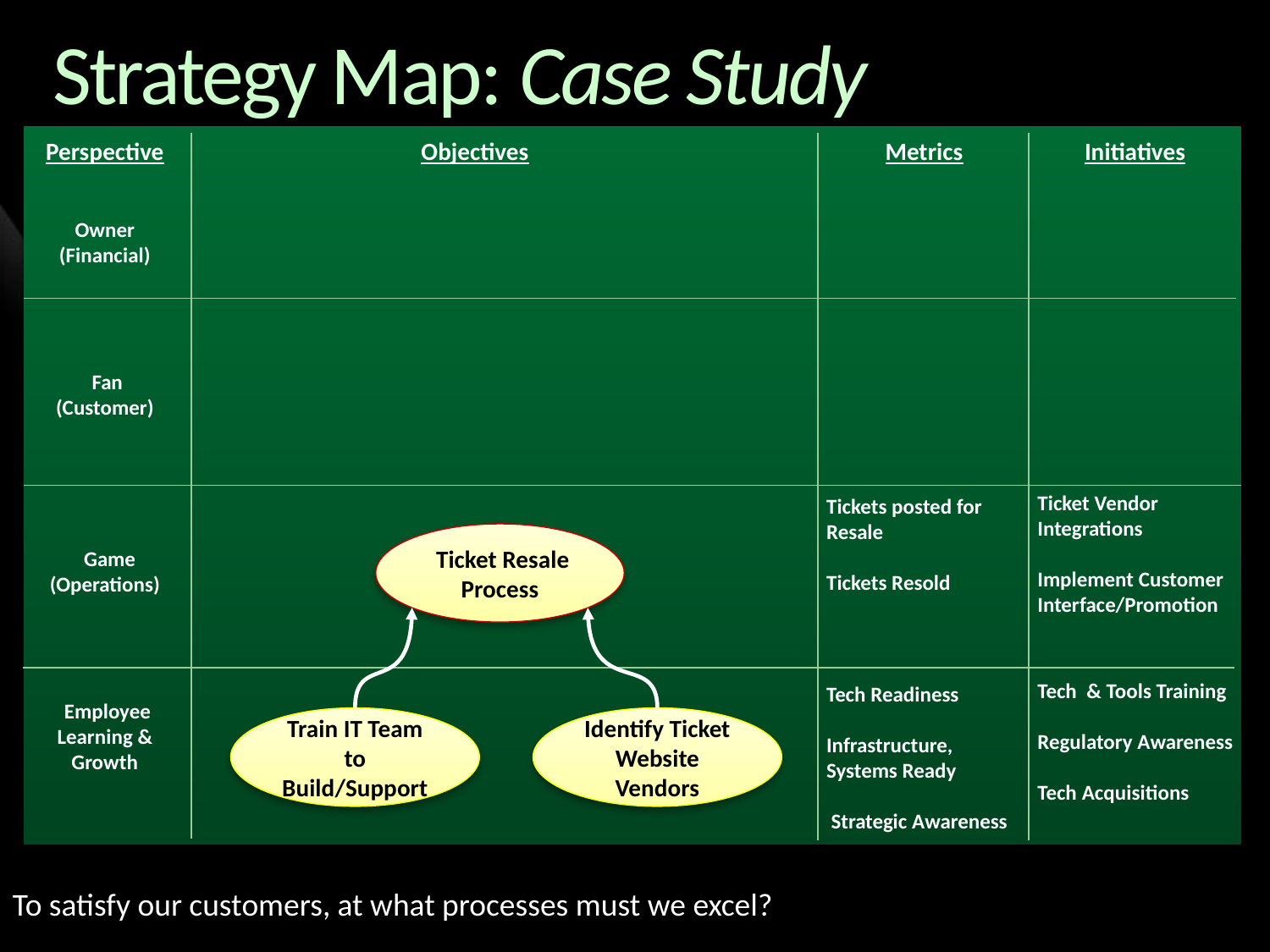

# Strategy Map: Case Study

Perspective

Owner (Financial)

 Fan (Customer)

  Game (Operations)

 Employee Learning & Growth
Objectives
Metrics
Initiatives
Ticket Vendor Integrations

Implement Customer Interface/Promotion
Tickets posted for Resale

Tickets Resold
 Ticket Resale Process
Tech  & Tools Training

Regulatory Awareness

Tech Acquisitions
Tech Readiness

Infrastructure, Systems Ready

 Strategic Awareness
Train IT Team to Build/Support
Identify Ticket Website Vendors
To satisfy our customers, at what processes must we excel?